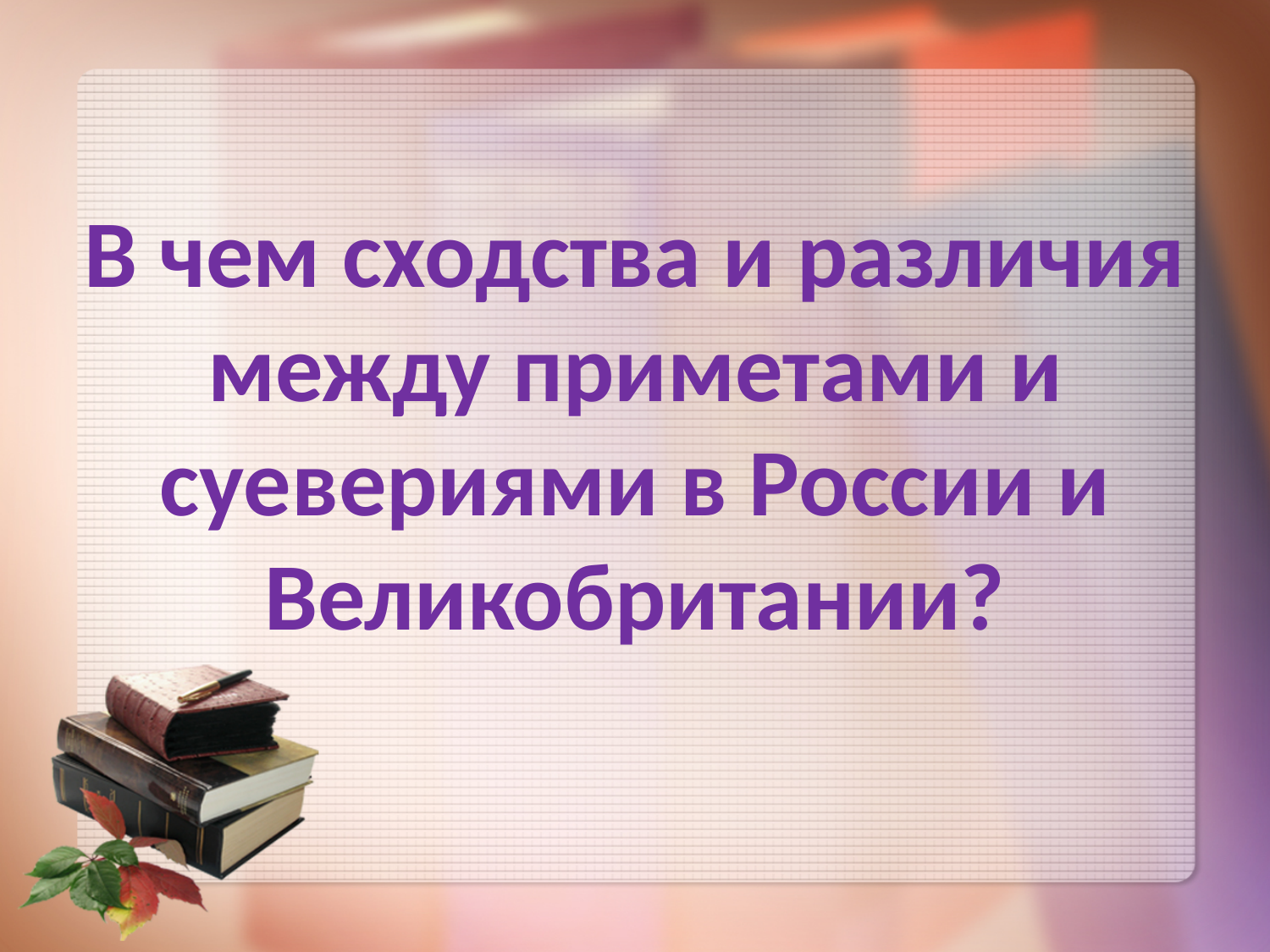

# В чем сходства и различия между приметами и суевериями в России и Великобритании?